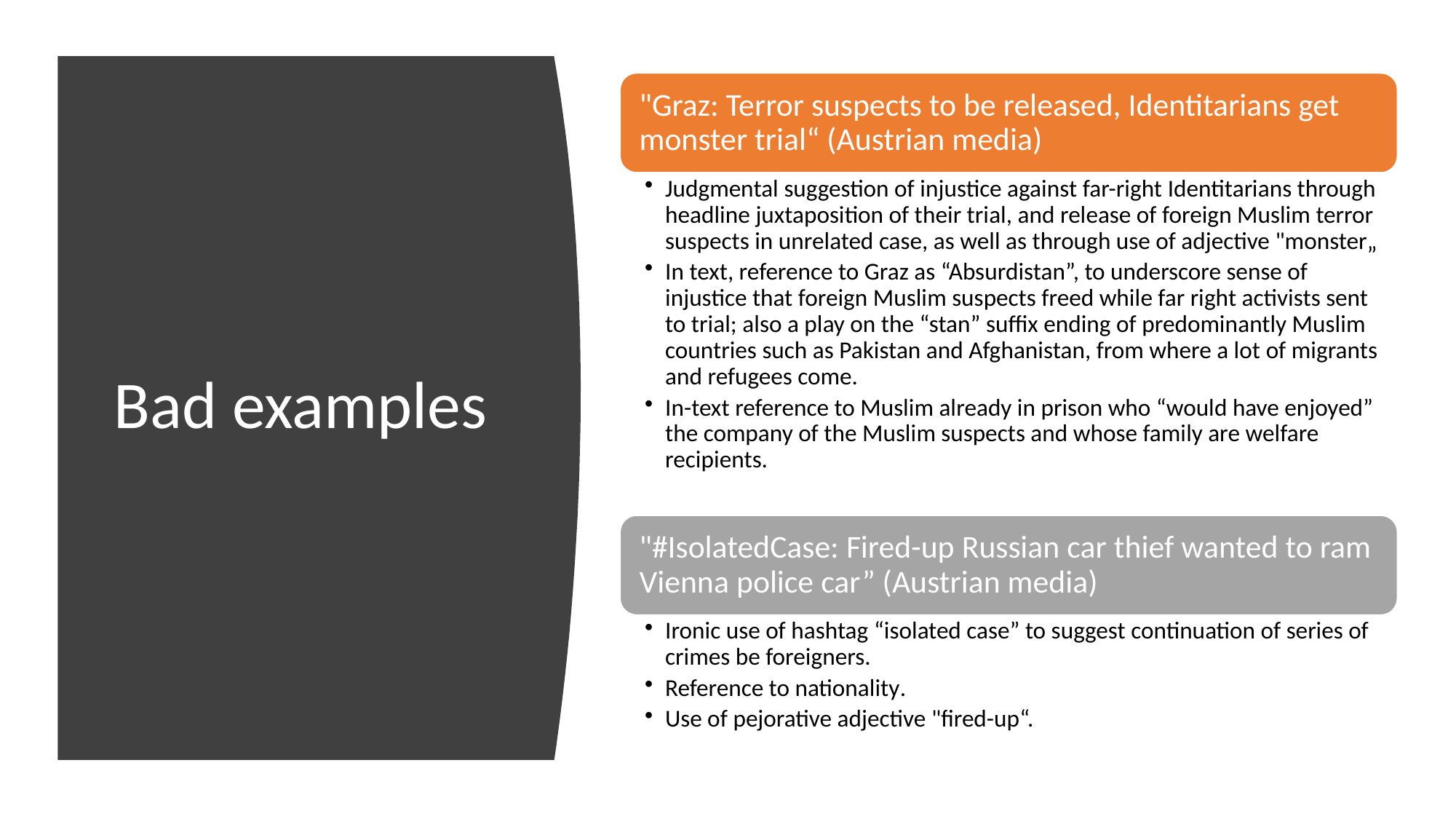

"Graz: Terror suspects to be released, Identitarians get monster trial“ (Austrian media)
Judgmental suggestion of injustice against far-right Identitarians through headline juxtaposition of their trial, and release of foreign Muslim terror suspects in unrelated case, as well as through use of adjective "monster„
In text, reference to Graz as “Absurdistan”, to underscore sense of injustice that foreign Muslim suspects freed while far right activists sent to trial; also a play on the “stan” suffix ending of predominantly Muslim countries such as Pakistan and Afghanistan, from where a lot of migrants and refugees come.
In-text reference to Muslim already in prison who “would have enjoyed” the company of the Muslim suspects and whose family are welfare recipients.
"#IsolatedCase: Fired-up Russian car thief wanted to ram Vienna police car” (Austrian media)
Ironic use of hashtag “isolated case” to suggest continuation of series of crimes be foreigners.
Reference to nationality.
Use of pejorative adjective "fired-up“.

# Bad examples